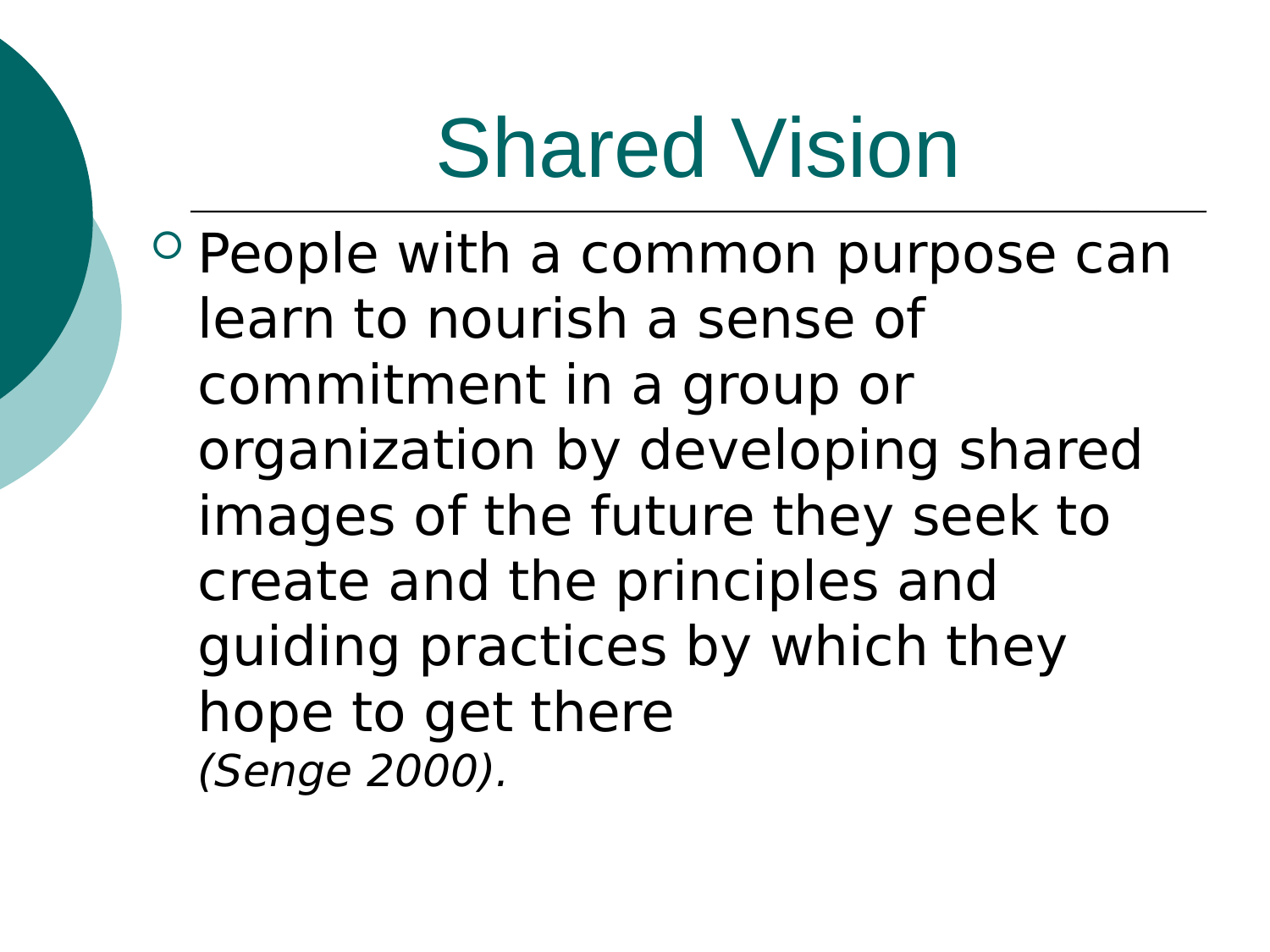

# Shared Vision
People with a common purpose can learn to nourish a sense of commitment in a group or organization by developing shared images of the future they seek to create and the principles and guiding practices by which they hope to get there
(Senge 2000).